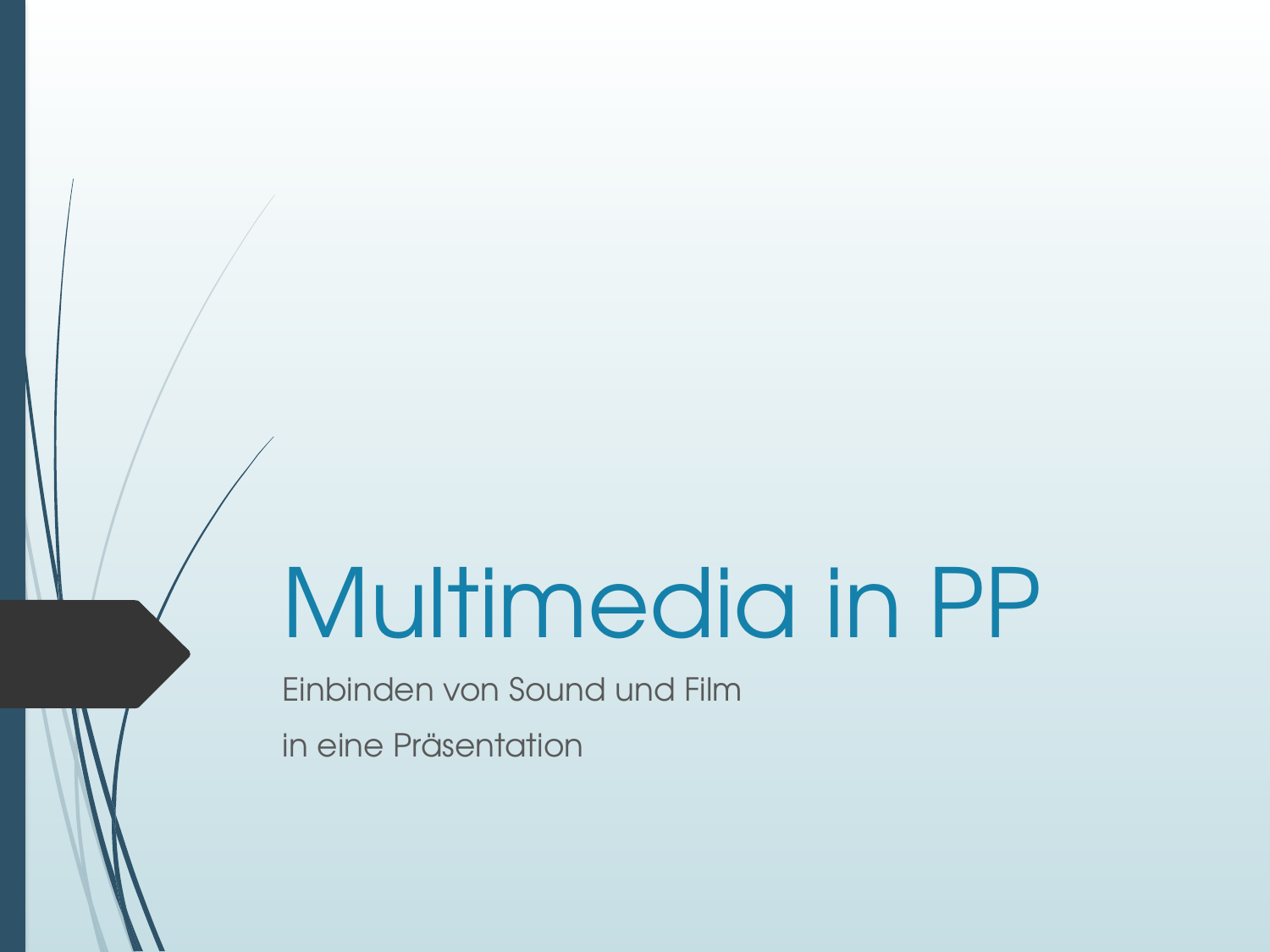

# Multimedia in PP
Einbinden von Sound und Film
in eine Präsentation